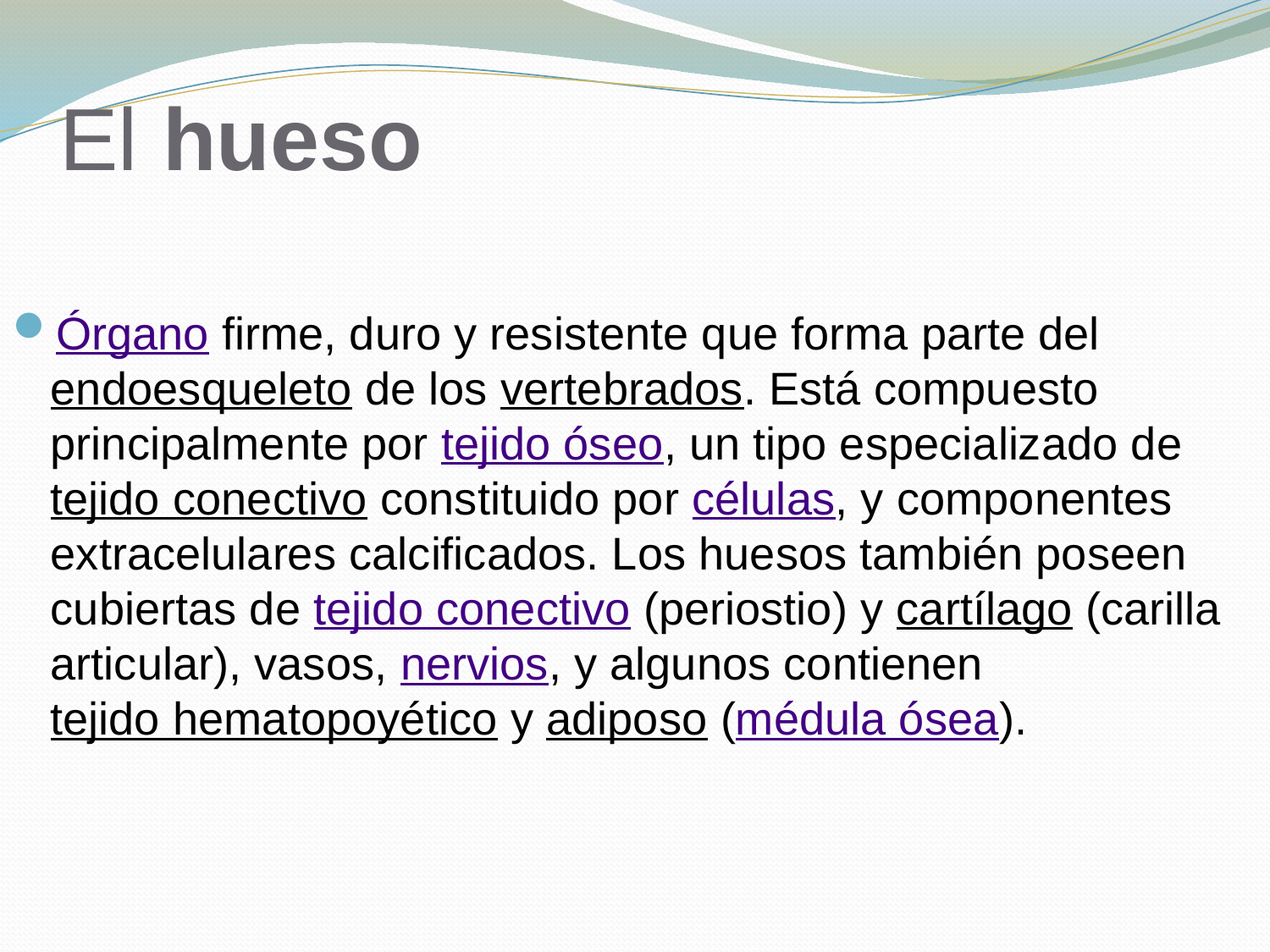

# El hueso
Órgano firme, duro y resistente que forma parte del endoesqueleto de los vertebrados. Está compuesto principalmente por tejido óseo, un tipo especializado de tejido conectivo constituido por células, y componentes extracelulares calcificados. Los huesos también poseen cubiertas de tejido conectivo (periostio) y cartílago (carilla articular), vasos, nervios, y algunos contienen tejido hematopoyético y adiposo (médula ósea).